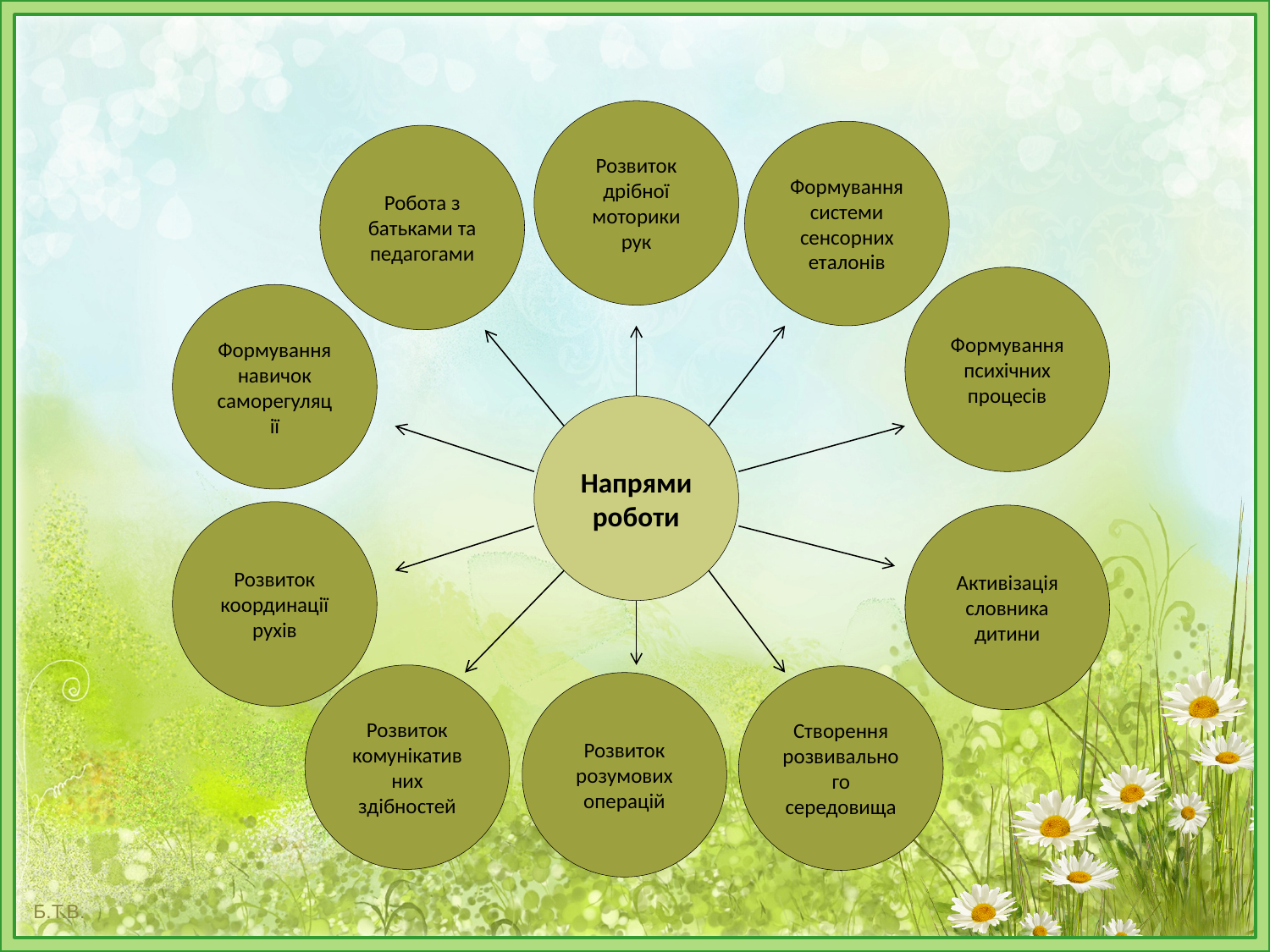

Розвиток дрібної моторики рук
Формування системи сенсорних еталонів
Робота з батьками та педагогами
Формування психічних процесів
Формування навичок саморегуляції
Напрями роботи
Розвиток координації рухів
Активізація словника дитини
Розвиток комунікативних здібностей
Створення розвивального середовища
Розвиток розумових операцій